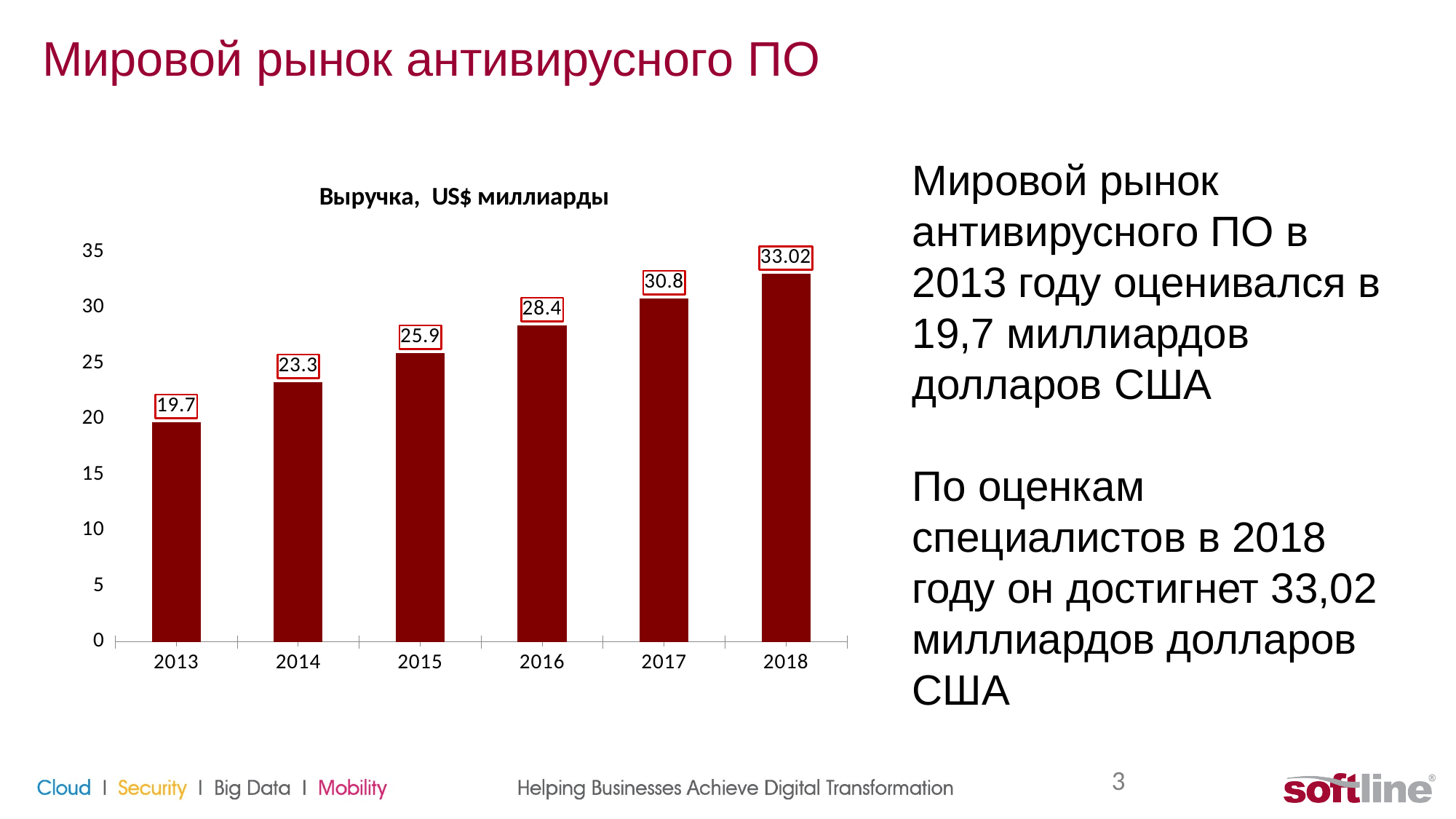

# Мировой рынок антивирусного ПО
Мировой рынок антивирусного ПО в 2013 году оценивался в 19,7 миллиардов долларов США

По оценкам специалистов в 2018 году он достигнет 33,02 миллиардов долларов США

### Chart: Выручка,  US$ миллиарды

| Category | Выручка,млрд $ |
|---|---|
| 2013 | 19.7 |
| 2014 | 23.3 |
| 2015 | 25.9 |
| 2016 | 28.4 |
| 2017 | 30.8 |
| 2018 | 33.02 |
3